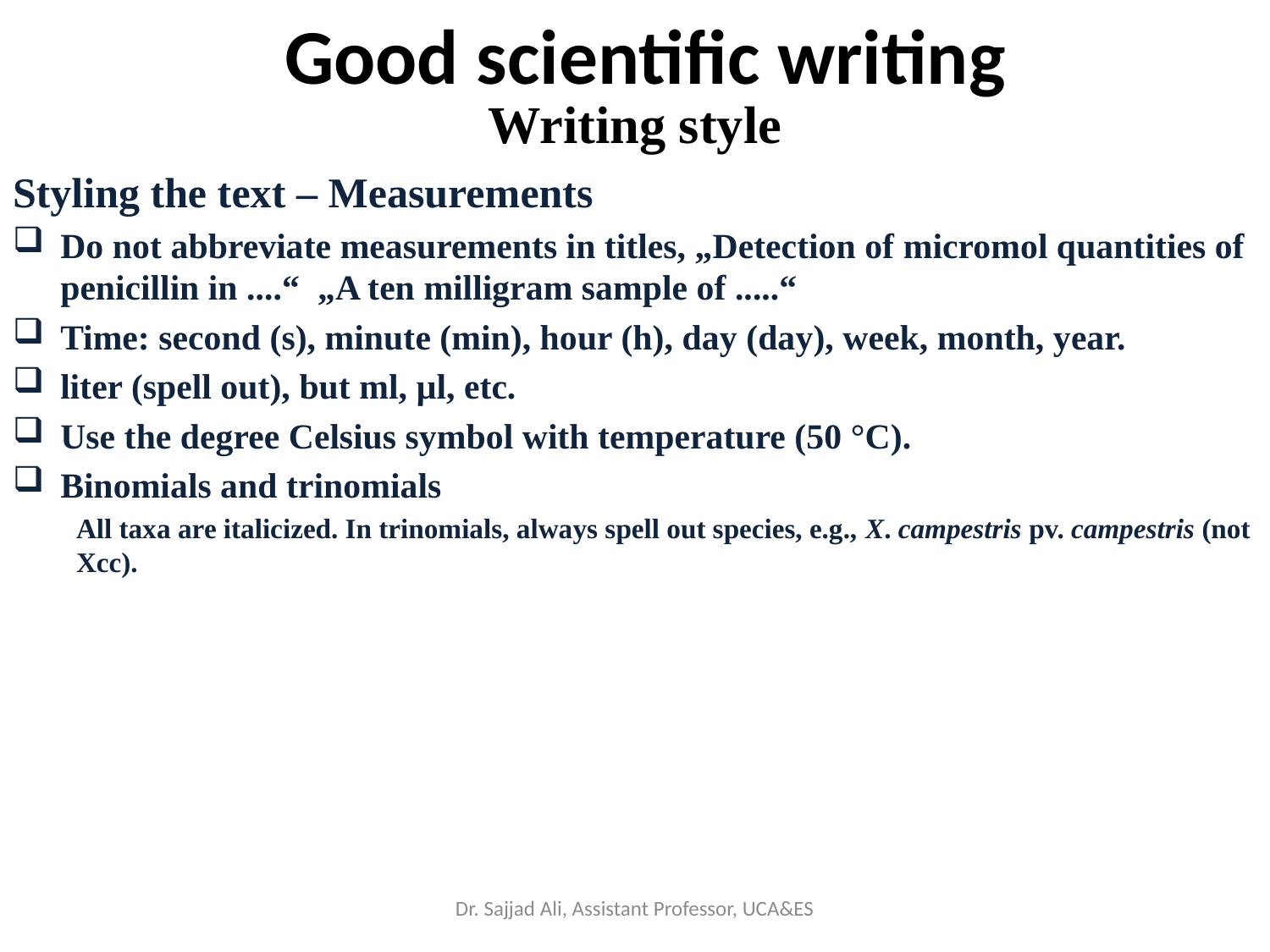

Good scientific writing
Writing style
Styling the text – Measurements
Do not abbreviate measurements in titles, „Detection of micromol quantities of penicillin in ....“  „A ten milligram sample of .....“
Time: second (s), minute (min), hour (h), day (day), week, month, year.
liter (spell out), but ml, µl, etc.
Use the degree Celsius symbol with temperature (50 °C).
Binomials and trinomials
All taxa are italicized. In trinomials, always spell out species, e.g., X. campestris pv. campestris (not Xcc).
Dr. Sajjad Ali, Assistant Professor, UCA&ES